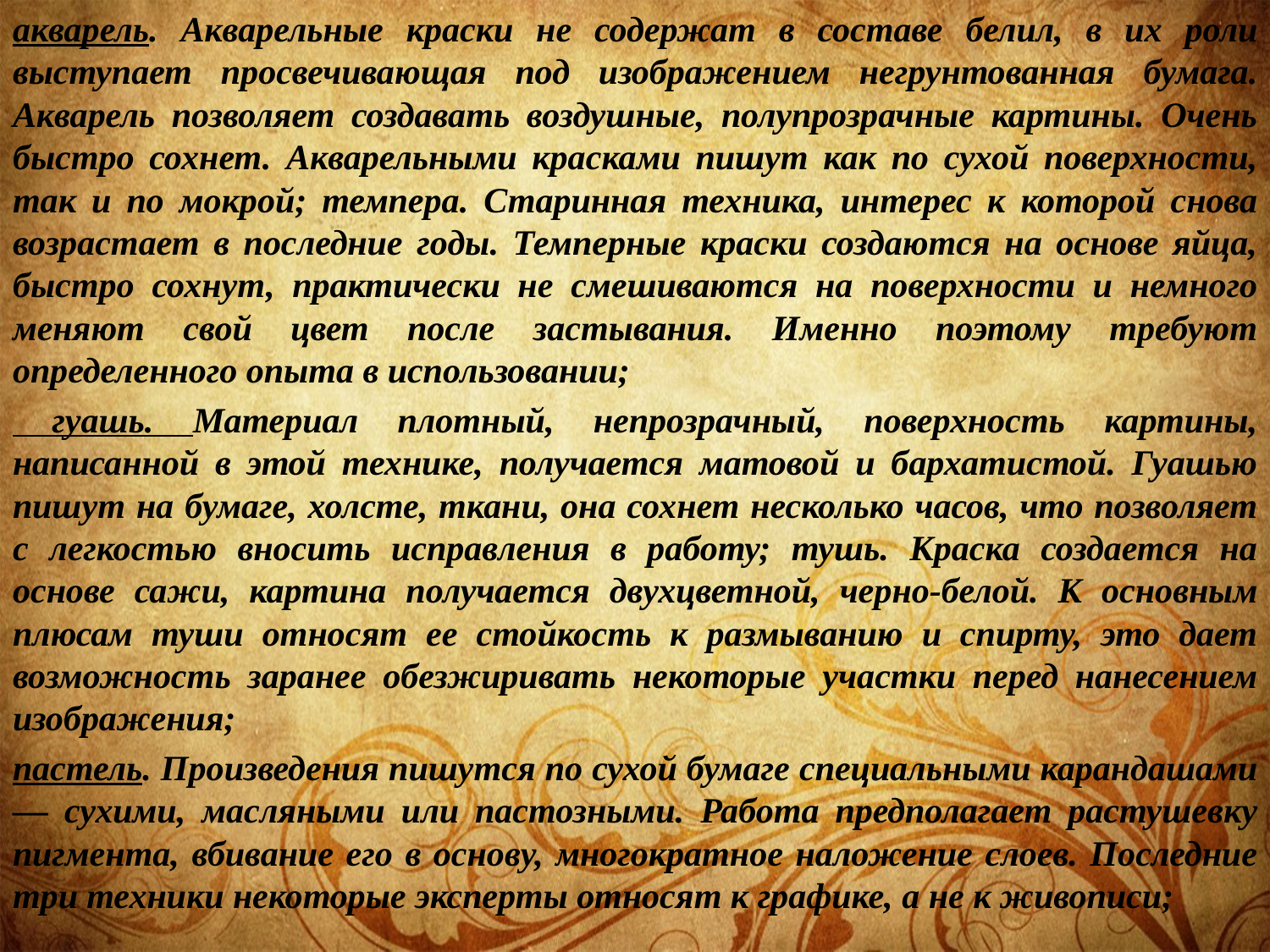

акварель. Акварельные краски не содержат в составе белил, в их роли выступает просвечивающая под изображением негрунтованная бумага. Акварель позволяет создавать воздушные, полупрозрачные картины. Очень быстро сохнет. Акварельными красками пишут как по сухой поверхности, так и по мокрой; темпера. Старинная техника, интерес к которой снова возрастает в последние годы. Темперные краски создаются на основе яйца, быстро сохнут, практически не смешиваются на поверхности и немного меняют свой цвет после застывания. Именно поэтому требуют определенного опыта в использовании;
 гуашь. Материал плотный, непрозрачный, поверхность картины, написанной в этой технике, получается матовой и бархатистой. Гуашью пишут на бумаге, холсте, ткани, она сохнет несколько часов, что позволяет с легкостью вносить исправления в работу; тушь. Краска создается на основе сажи, картина получается двухцветной, черно-белой. К основным плюсам туши относят ее стойкость к размыванию и спирту, это дает возможность заранее обезжиривать некоторые участки перед нанесением изображения;
пастель. Произведения пишутся по сухой бумаге специальными карандашами — сухими, масляными или пастозными. Работа предполагает растушевку пигмента, вбивание его в основу, многократное наложение слоев. Последние три техники некоторые эксперты относят к графике, а не к живописи;